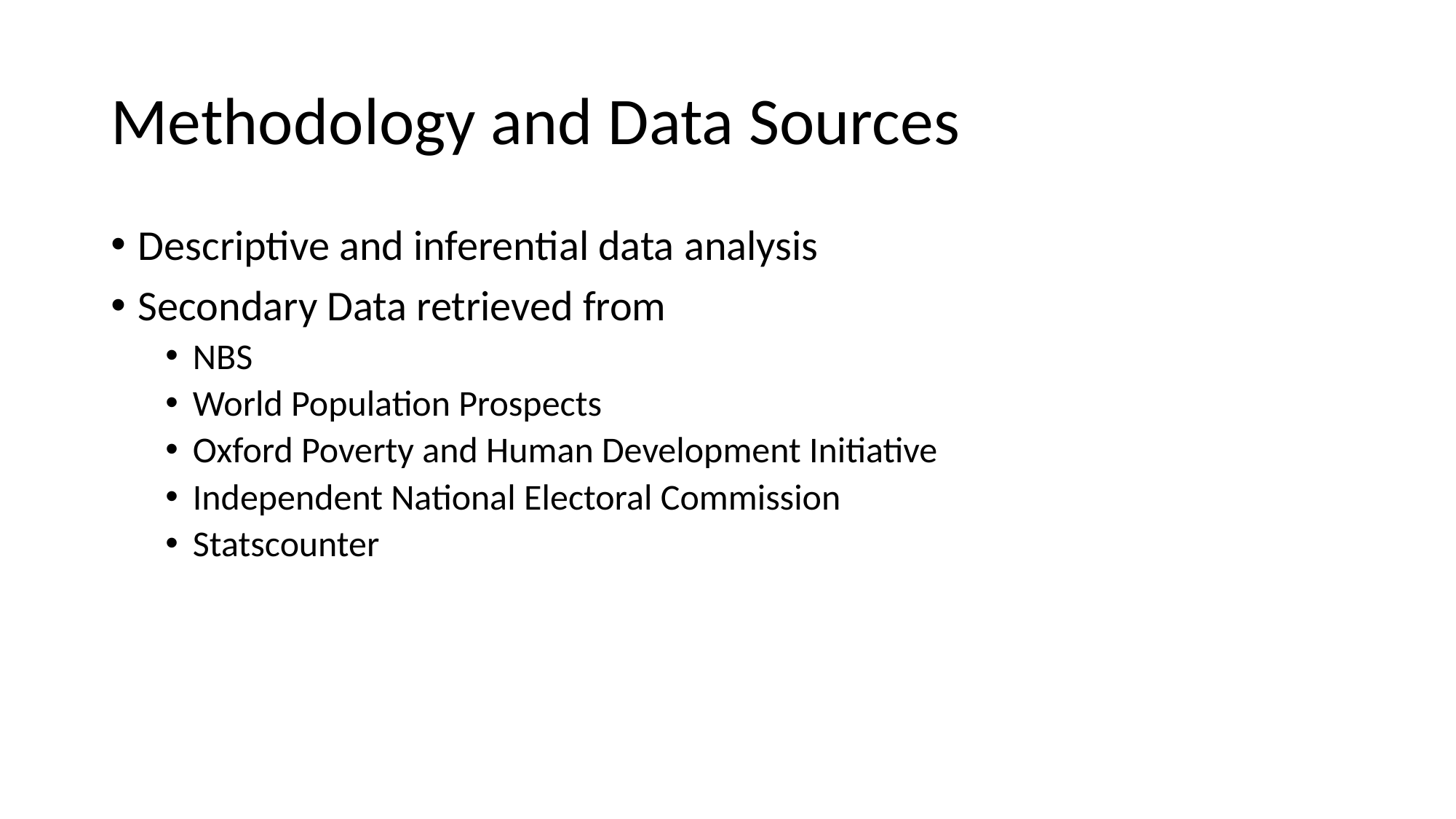

# Methodology and Data Sources
Descriptive and inferential data analysis
Secondary Data retrieved from
NBS
World Population Prospects
Oxford Poverty and Human Development Initiative
Independent National Electoral Commission
Statscounter